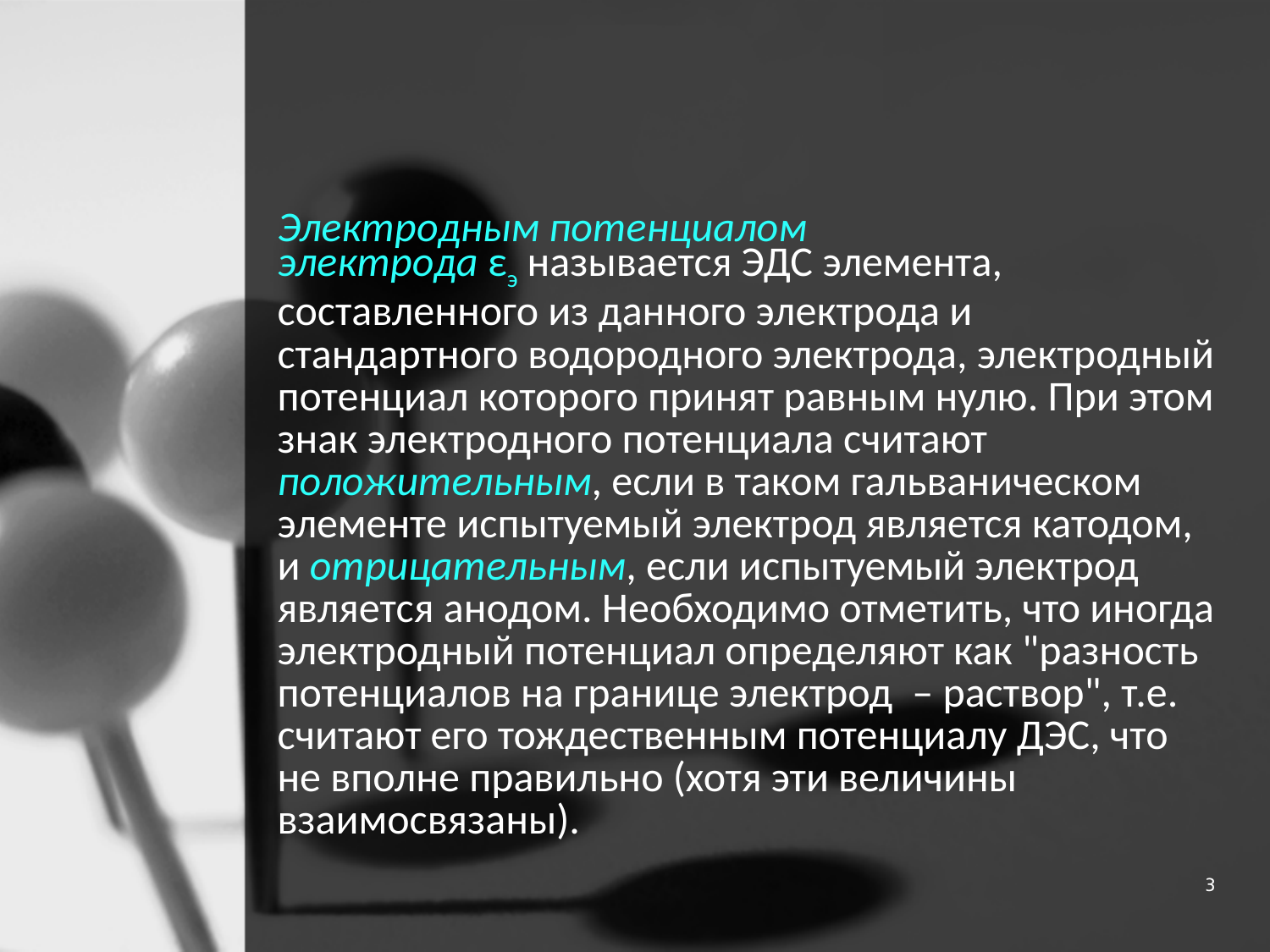

Электродным потенциалом электрода εэ называется ЭДС элемента, составленного из данного электрода и стандартного водородного электрода, электродный потенциал которого принят равным нулю. При этом знак электродного потенциала считают положительным, если в таком гальваническом элементе испытуемый электрод является катодом, и отрицательным, если испытуемый электрод является анодом. Необходимо отметить, что иногда электродный потенциал определяют как "разность потенциалов на границе электрод  – раствор", т.е. считают его тождественным потенциалу ДЭС, что не вполне правильно (хотя эти величины взаимосвязаны).

3